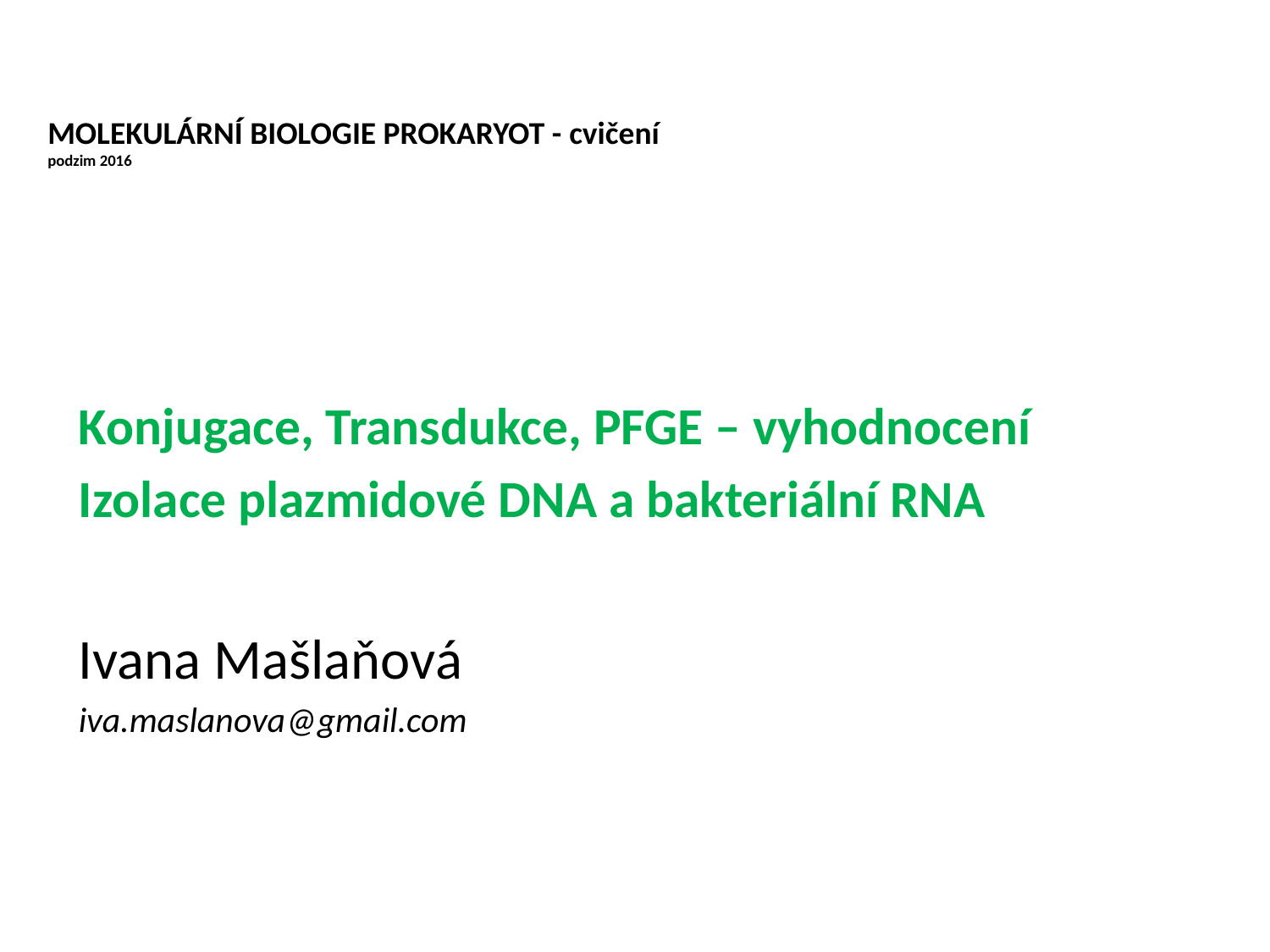

# Molekulární biologie prokaryot - cvičení podzim 2016
Konjugace, Transdukce, PFGE – vyhodnocení
Izolace plazmidové DNA a bakteriální RNA
Ivana Mašlaňová
iva.maslanova@gmail.com